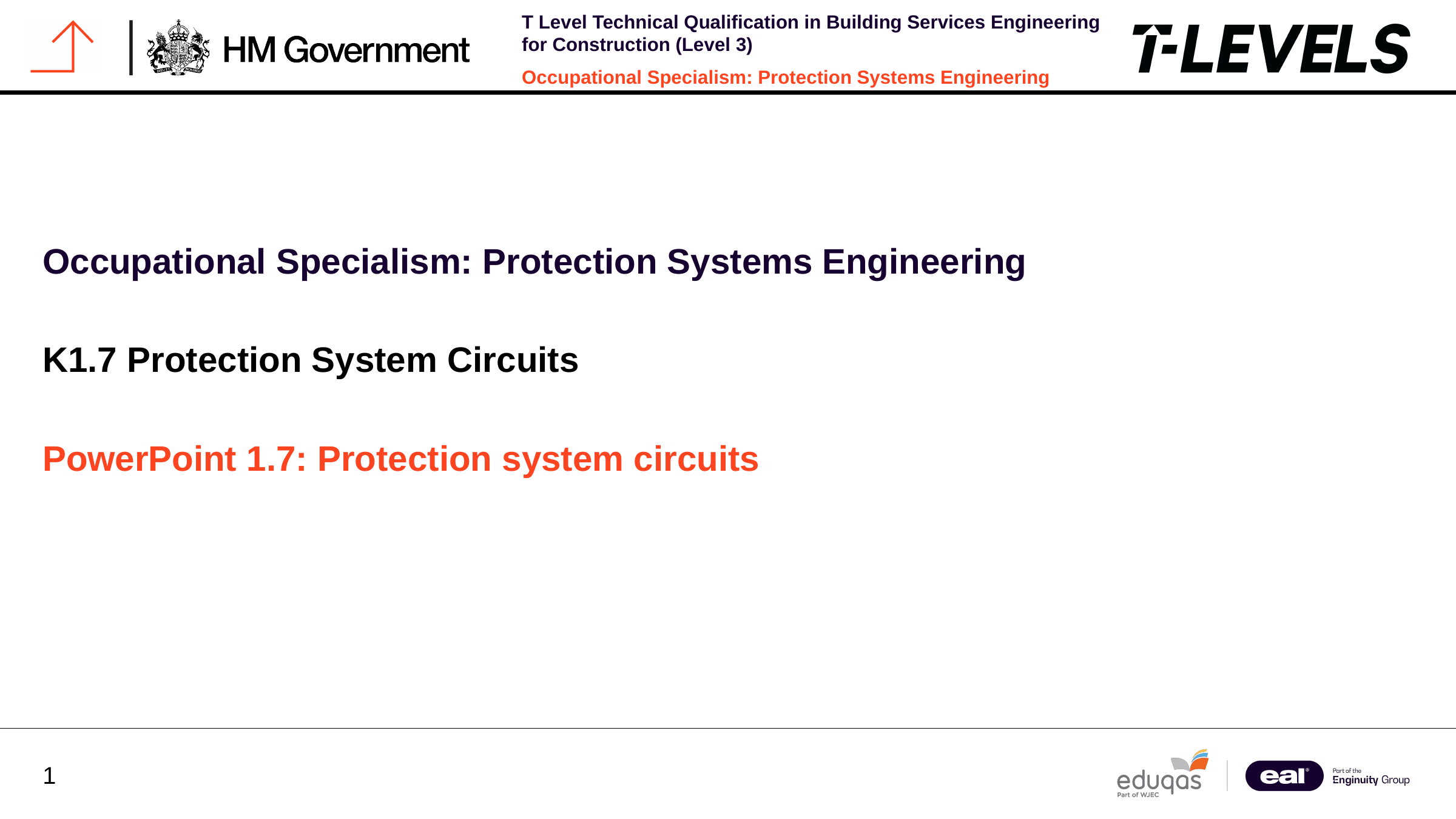

Occupational Specialism: Protection Systems Engineering

K1.7 Protection System Circuits

PowerPoint 1.7: Protection system circuits